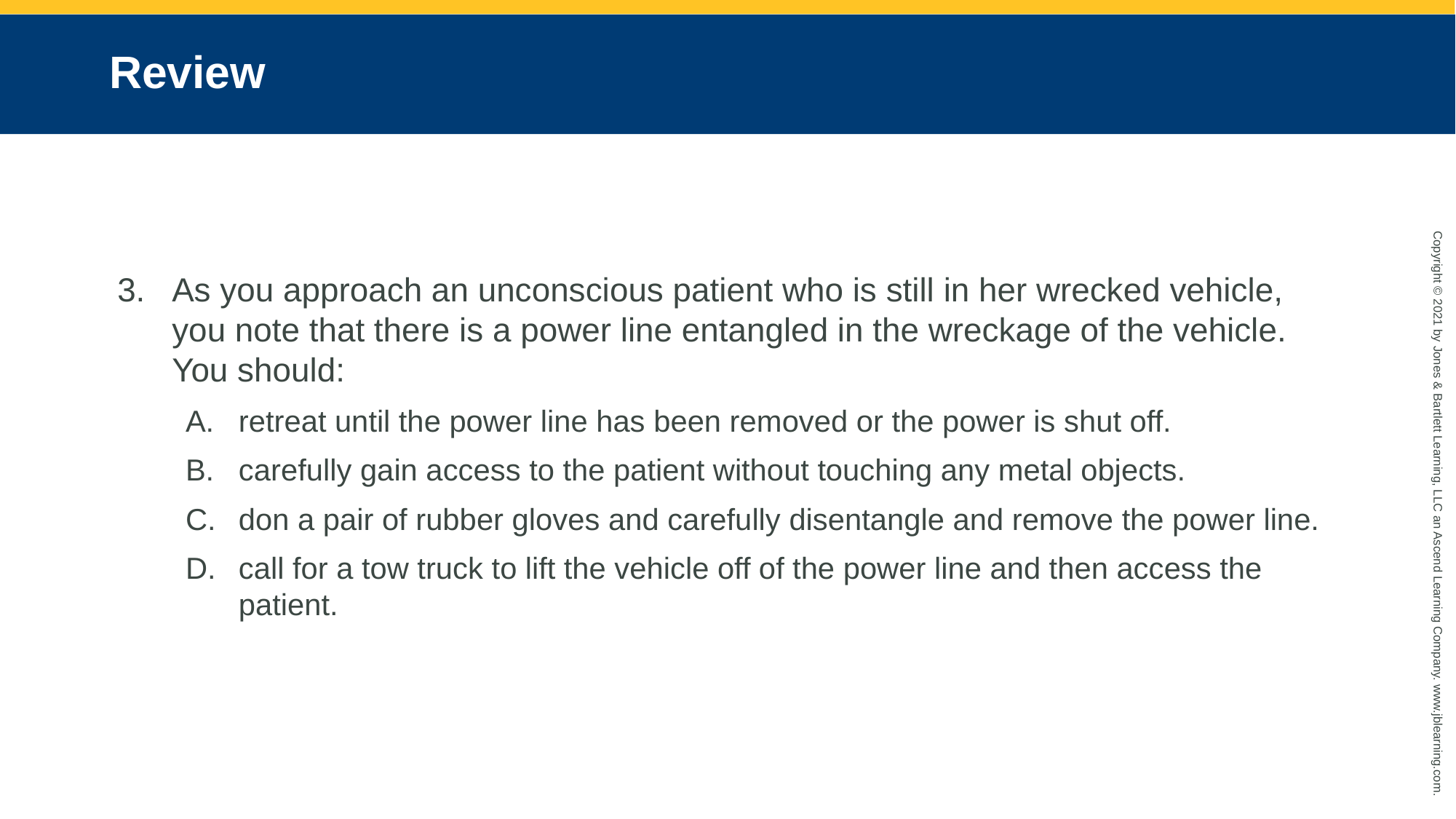

# Review
As you approach an unconscious patient who is still in her wrecked vehicle, you note that there is a power line entangled in the wreckage of the vehicle. You should:
retreat until the power line has been removed or the power is shut off.
carefully gain access to the patient without touching any metal objects.
don a pair of rubber gloves and carefully disentangle and remove the power line.
call for a tow truck to lift the vehicle off of the power line and then access the patient.